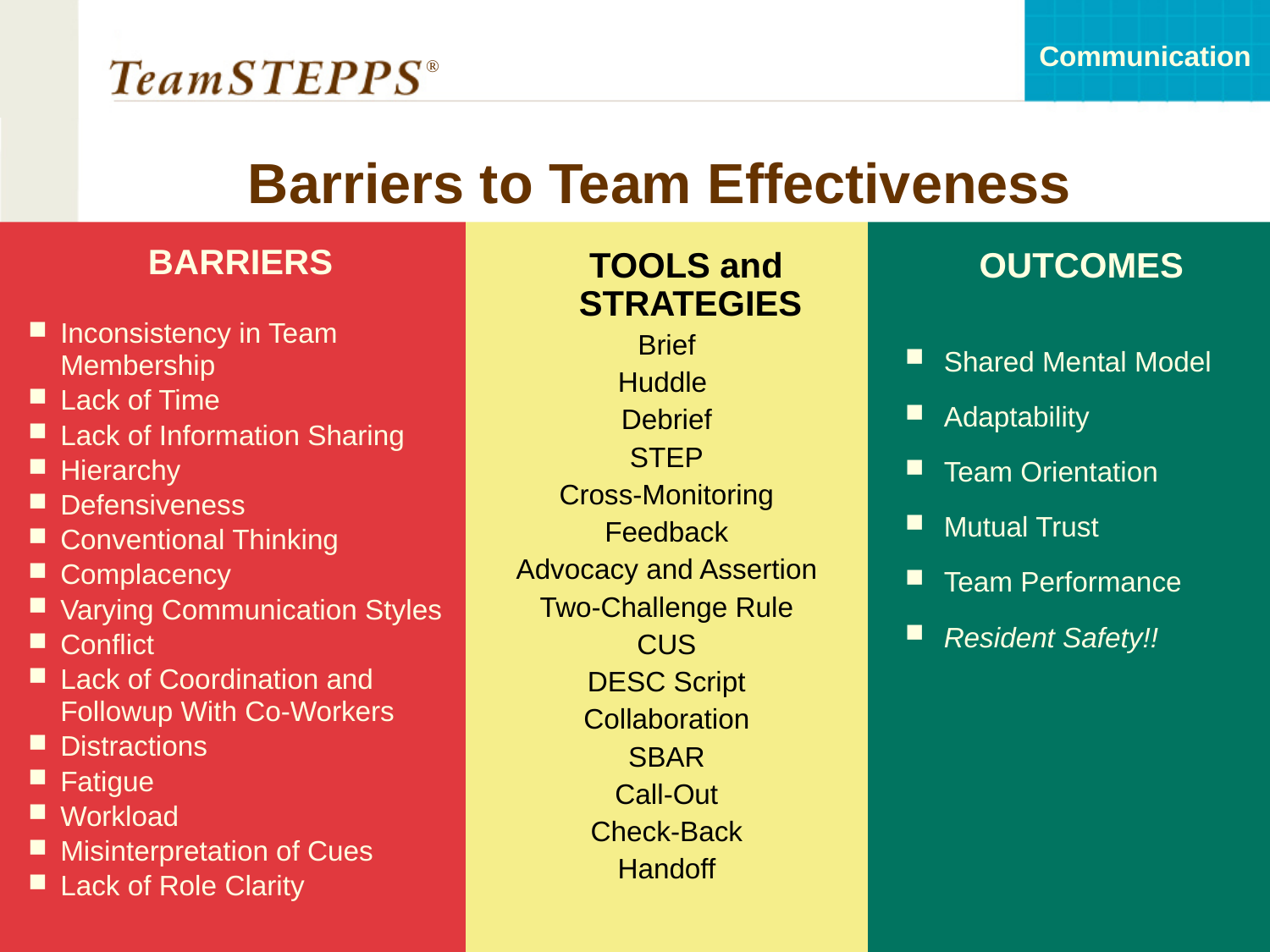

# Barriers to Team Effectiveness
BARRIERS

Inconsistency in Team Membership
Lack of Time
Lack of Information Sharing
Hierarchy
Defensiveness
Conventional Thinking
Complacency
Varying Communication Styles
Conflict
Lack of Coordination and Followup With Co-Workers
Distractions
Fatigue
Workload
Misinterpretation of Cues
Lack of Role Clarity
    TOOLS and STRATEGIES
Brief
Huddle
Debrief
STEP
Cross-Monitoring
Feedback
Advocacy and Assertion
Two-Challenge Rule
CUS
DESC Script
Collaboration
SBAR
Call-Out
Check-Back
Handoff
OUTCOMES

Shared Mental Model
Adaptability
Team Orientation
Mutual Trust
Team Performance
Resident Safety!!

 18